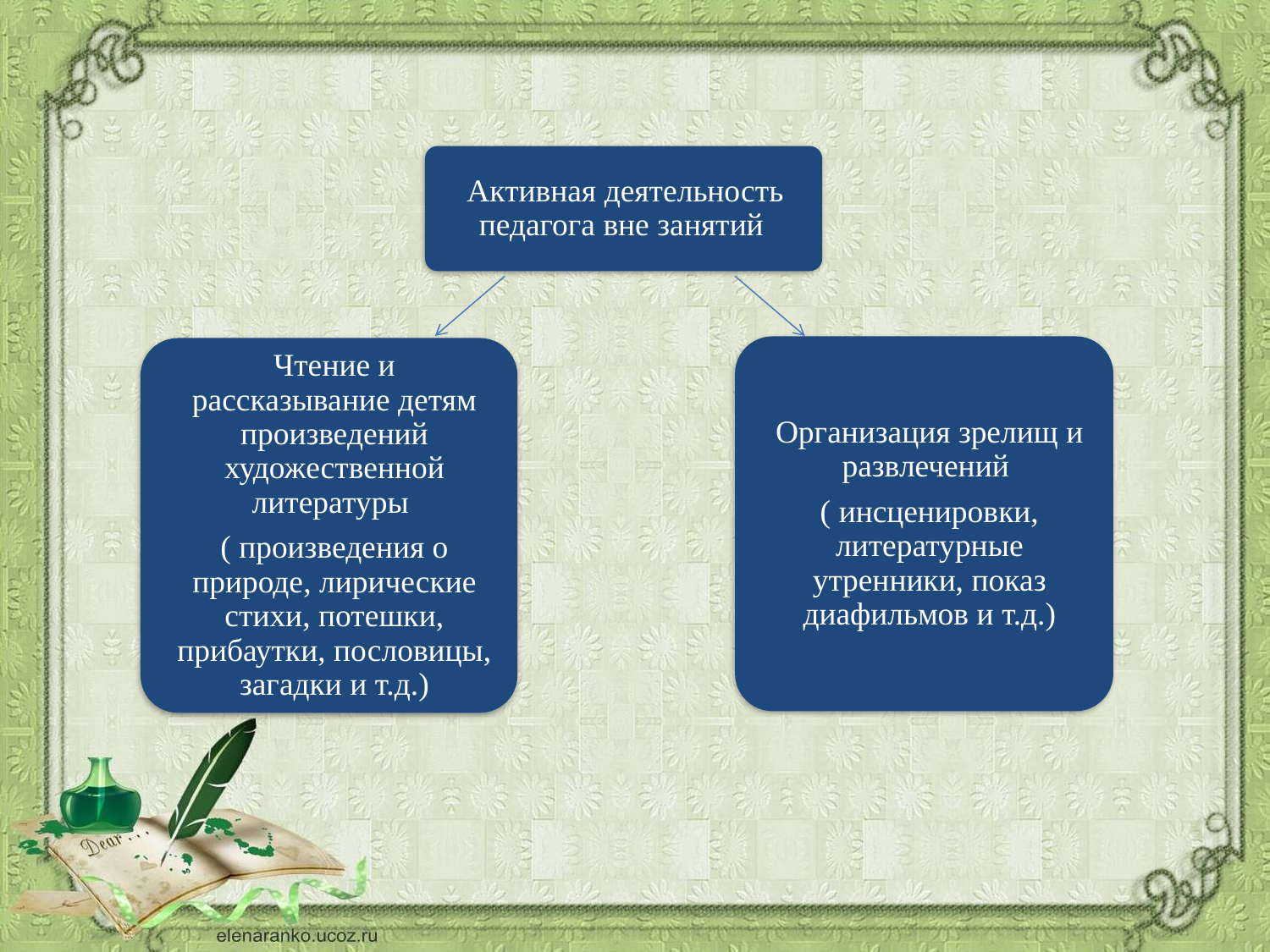

Активная деятельность педагога вне занятий
Чтение и рассказывание детям произведений художественной литературы
( произведения о природе, лирические стихи, потешки, прибаутки, пословицы, загадки и т.д.)
Организация зрелищ и развлечений
( инсценировки, литературные утренники, показ диафильмов и т.д.)